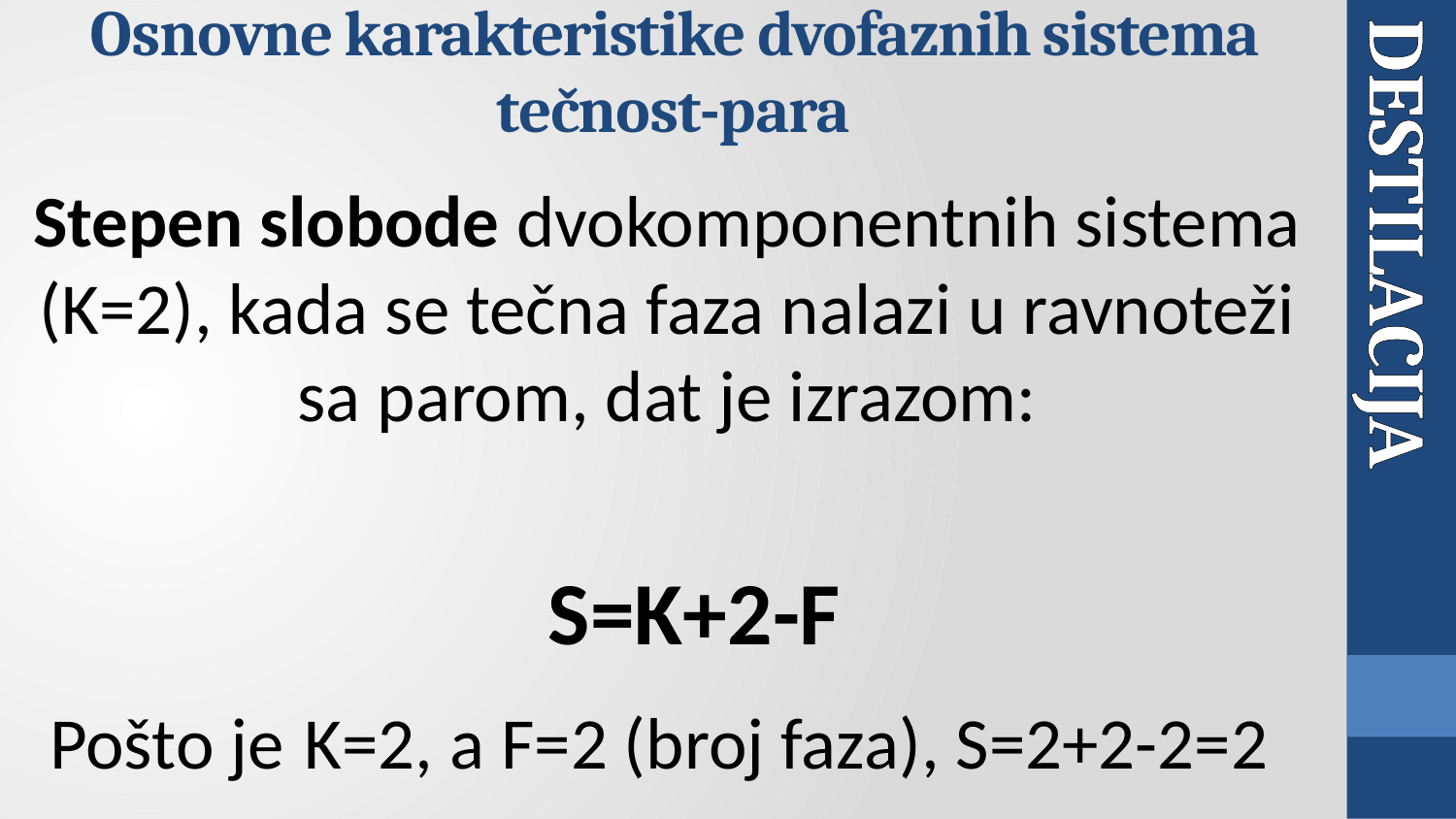

Osnovne karakteristike dvofaznih sistema tečnost-para
Stepen slobode dvokomponentnih sistema (K=2), kada se tečna faza nalazi u ravnoteži sa parom, dat je izrazom:

				S=K+2-F
Pošto je K=2, a F=2 (broj faza), S=2+2-2=2
# DESTILACIJA